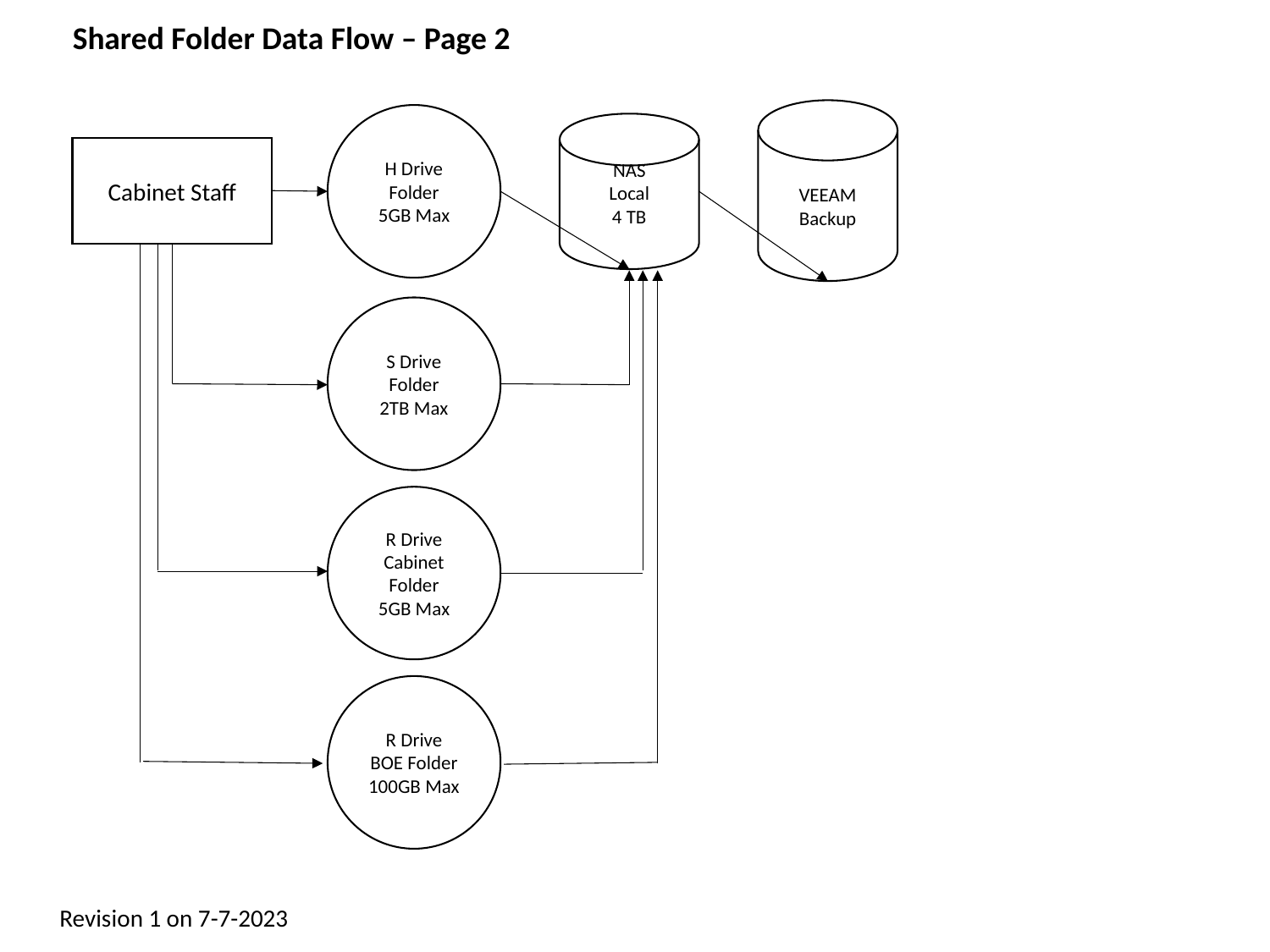

Shared Folder Data Flow – Page 2
VEEAM Backup
H Drive
Folder
5GB Max
NAS
Local
4 TB

Cabinet Staff
S Drive
Folder
2TB Max
R Drive
Cabinet Folder
5GB Max
R Drive
BOE Folder
100GB Max
Revision 1 on 7-7-2023